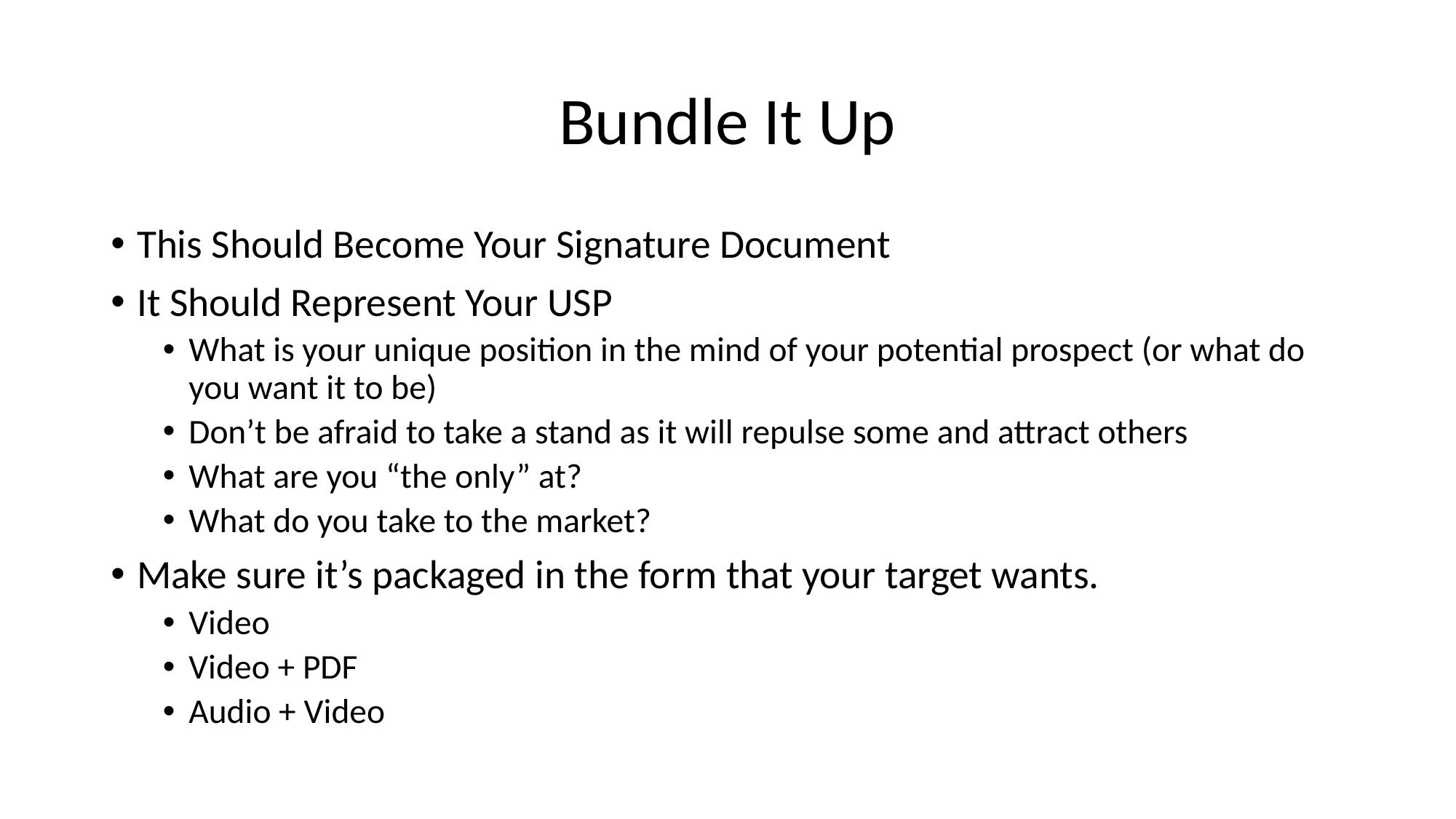

# Bundle It Up
This Should Become Your Signature Document
It Should Represent Your USP
What is your unique position in the mind of your potential prospect (or what do you want it to be)
Don’t be afraid to take a stand as it will repulse some and attract others
What are you “the only” at?
What do you take to the market?
Make sure it’s packaged in the form that your target wants.
Video
Video + PDF
Audio + Video